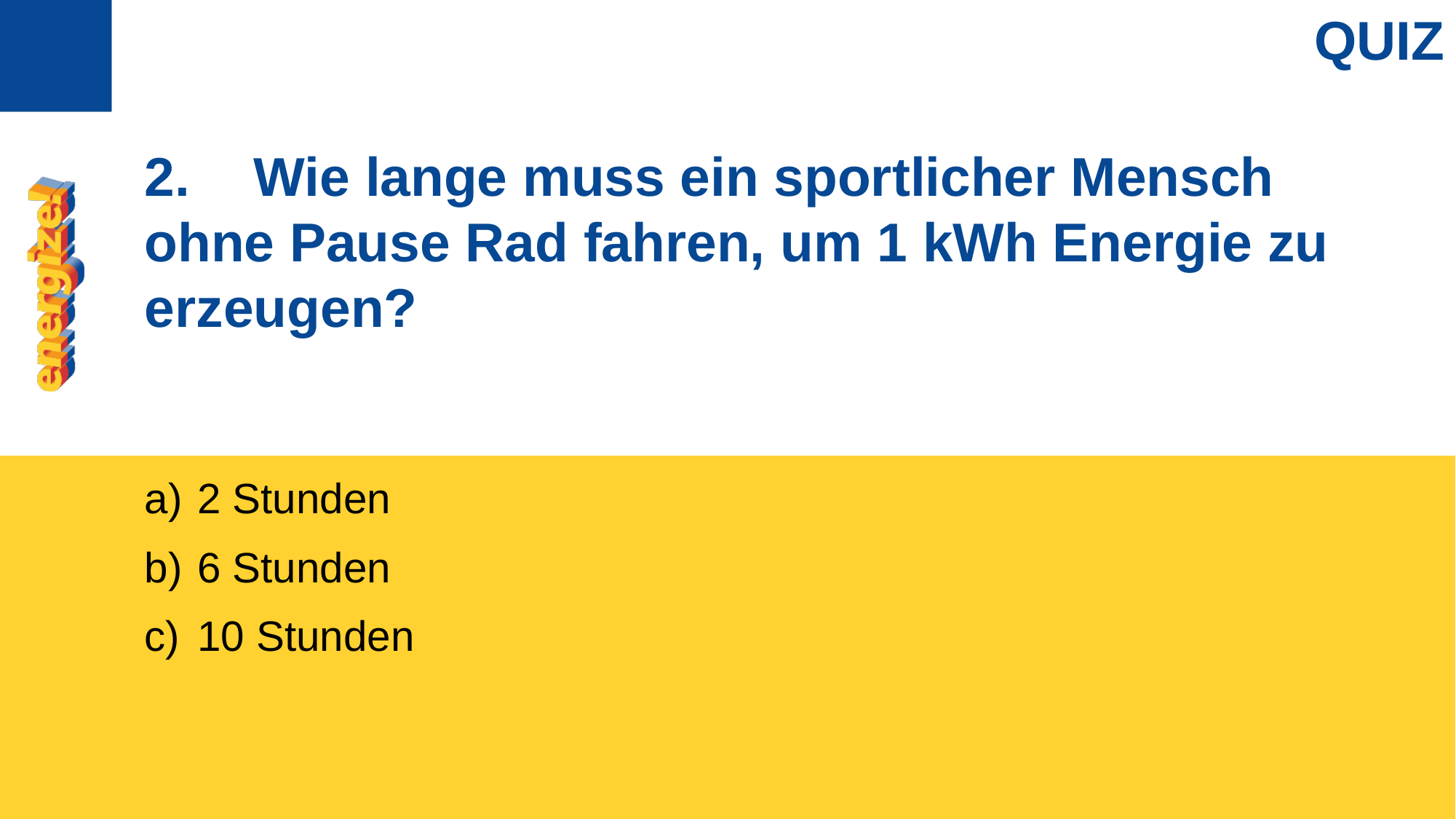

QUIZ
2.	Wie lange muss ein sportlicher Mensch ohne Pause Rad fahren, um 1 kWh Energie zu erzeugen?
 2 Stunden
 6 Stunden
 10 Stunden